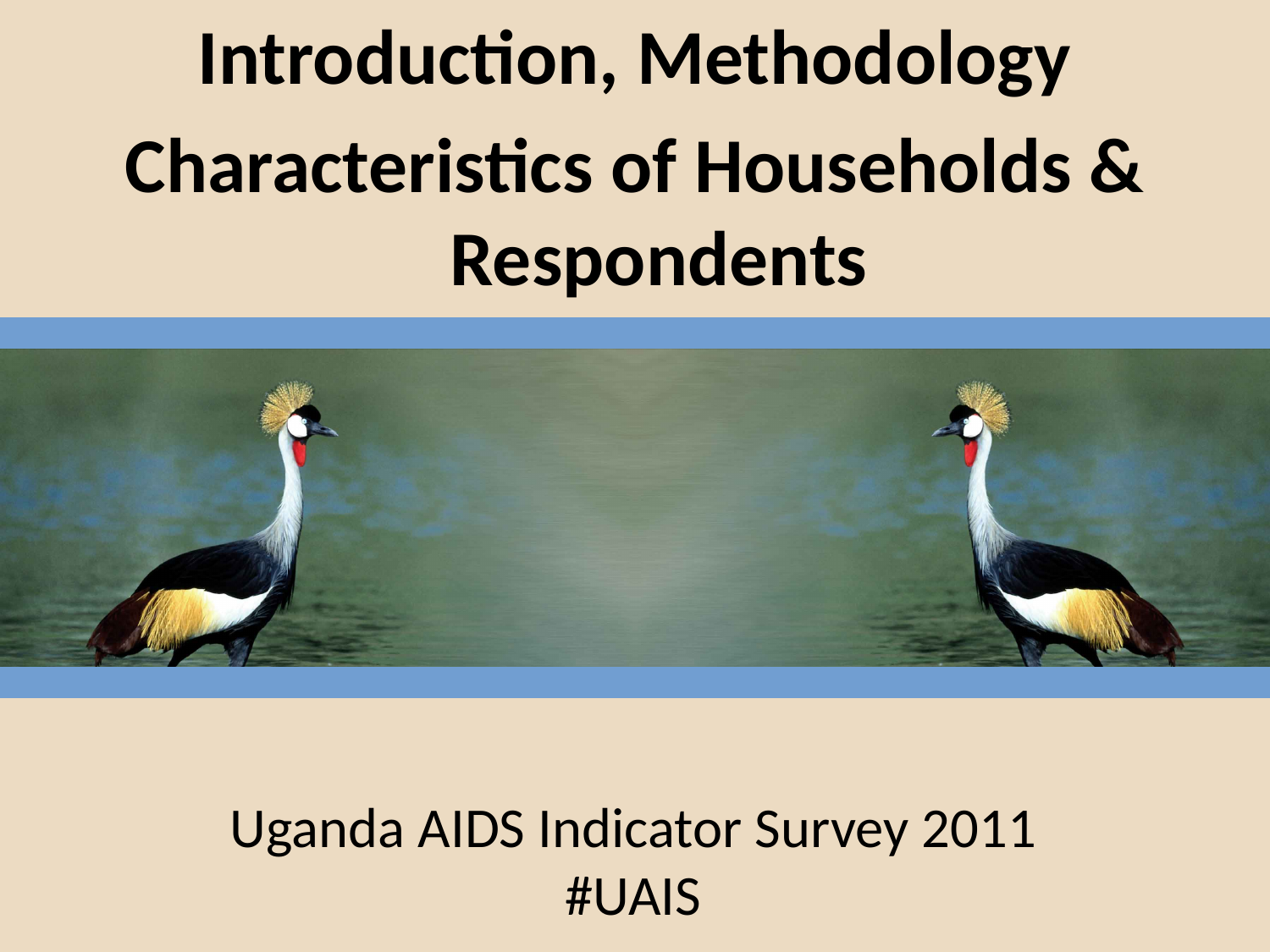

Introduction, Methodology
Characteristics of Households & Respondents